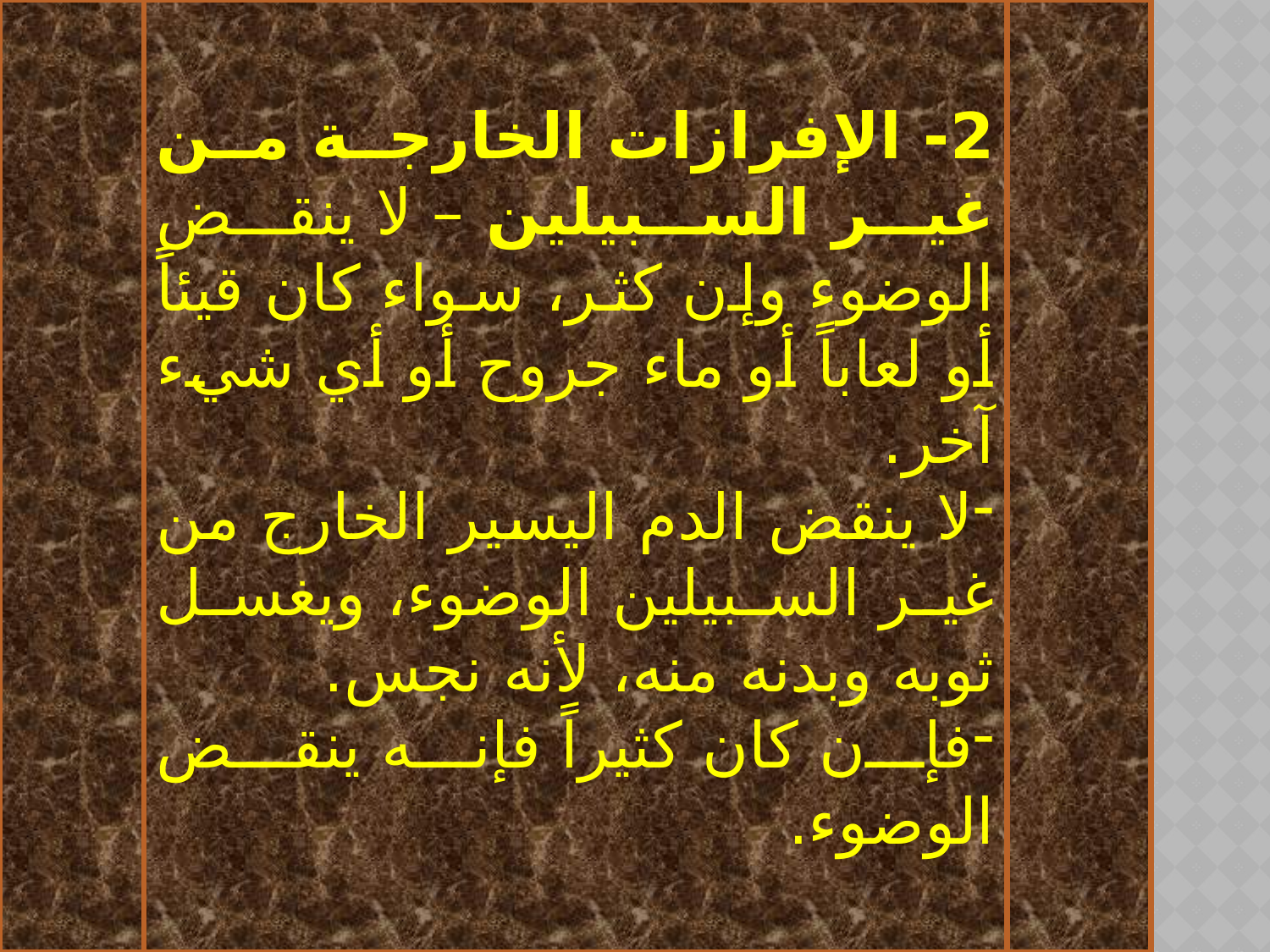

2- الإفرازات الخارجة من غير السبيلين – لا ينقض الوضوء وإن كثر، سواء كان قيئاً أو لعاباً أو ماء جروح أو أي شيء آخر.
لا ينقض الدم اليسير الخارج من غير السبيلين الوضوء، ويغسل ثوبه وبدنه منه، لأنه نجس.
فإن كان كثيراً فإنه ينقض الوضوء.